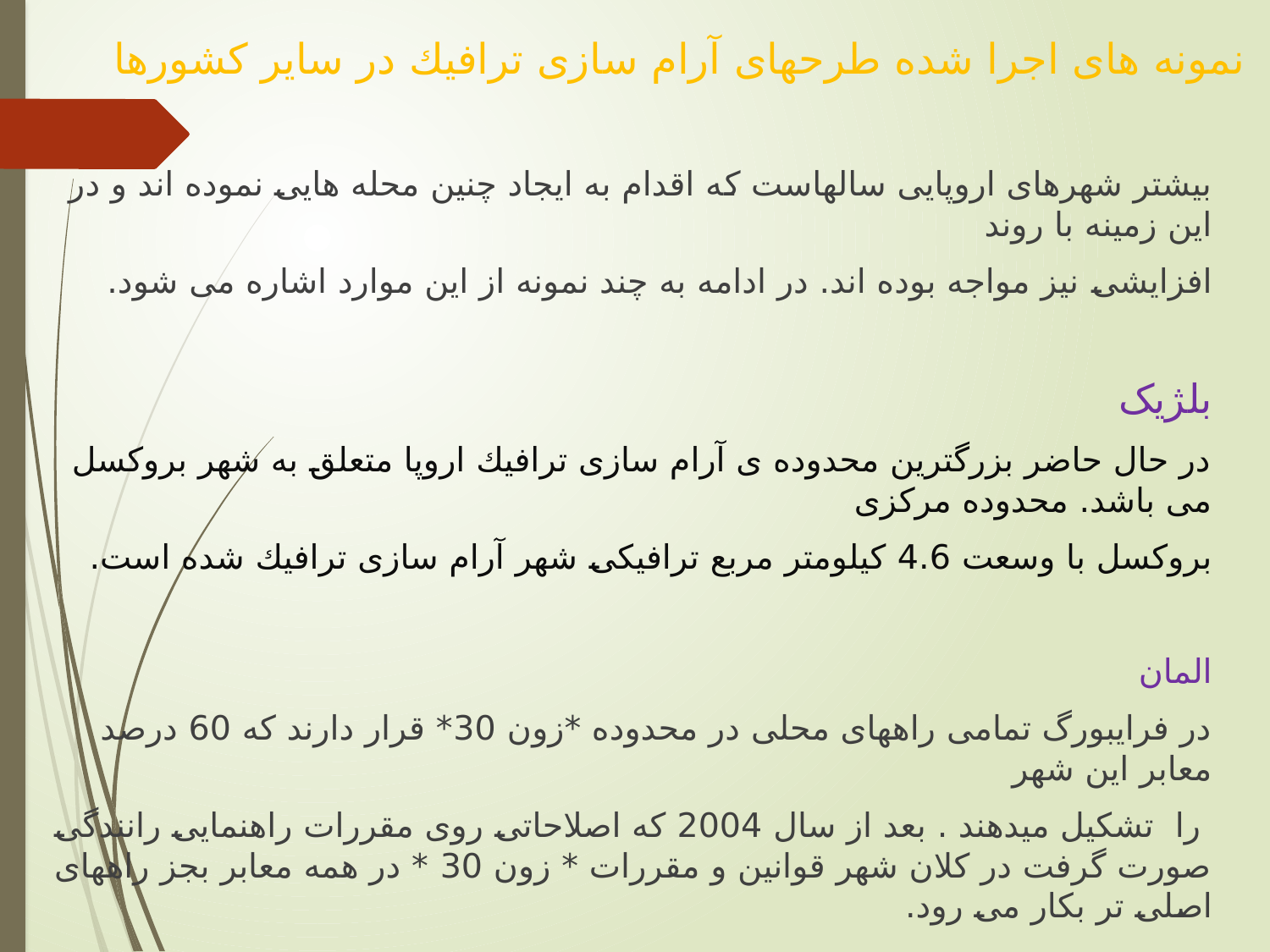

# نمونه های اجرا شده طرحهای آرام سازی ترافيك در ساير كشورها
بیشتر شهرهای اروپایی سالهاست که اقدام به ایجاد چنین محله هایی نموده اند و در این زمینه با روند
افزایشی نیز مواجه بوده اند. در ادامه به چند نمونه از این موارد اشاره می شود.

بلژیک
در حال حاضر بزرگترین محدوده ی آرام سازی ترافیك اروپا متعلق به شهر بروکسل می باشد. محدوده مرکزی
بروکسل با وسعت 4.6 کیلومتر مربع ترافیكی شهر آرام سازی ترافیك شده است.

المان
در فرایبورگ تمامی راههای محلی در محدوده *زون 30* قرار دارند که 60 درصد معابر این شهر
 را  تشکیل میدهند . بعد از سال 2004 که اصلاحاتی روی مقررات راهنمایی رانندگی صورت گرفت در کلان شهر قوانین و مقررات * زون 30 * در همه معابر بجز راههای اصلی تر بكار می رود.